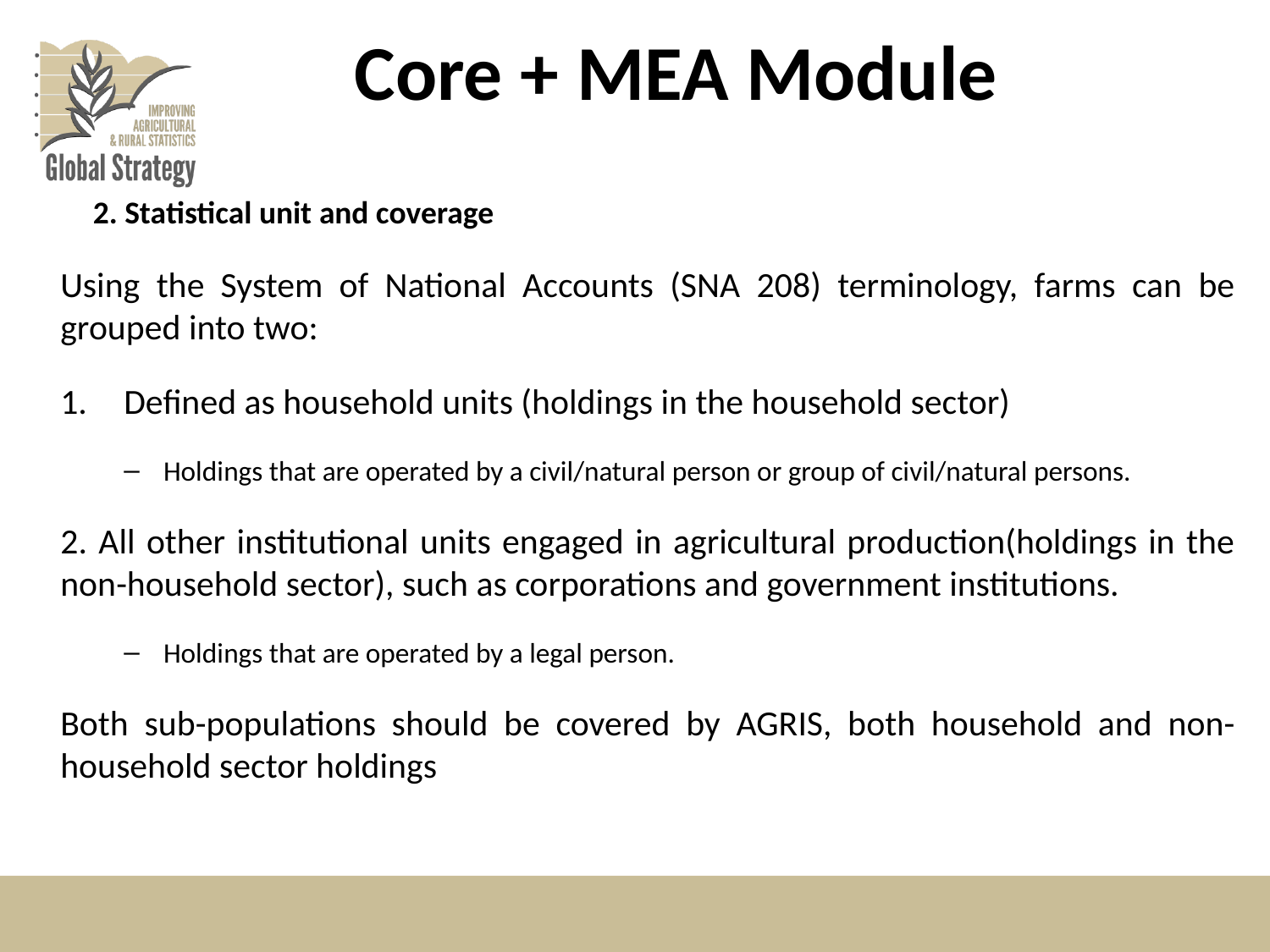

# Core + MEA Module
2. Statistical unit and coverage
Using the System of National Accounts (SNA 208) terminology, farms can be grouped into two:
Defined as household units (holdings in the household sector)
Holdings that are operated by a civil/natural person or group of civil/natural persons.
2. All other institutional units engaged in agricultural production(holdings in the non-household sector), such as corporations and government institutions.
Holdings that are operated by a legal person.
Both sub-populations should be covered by AGRIS, both household and non-household sector holdings